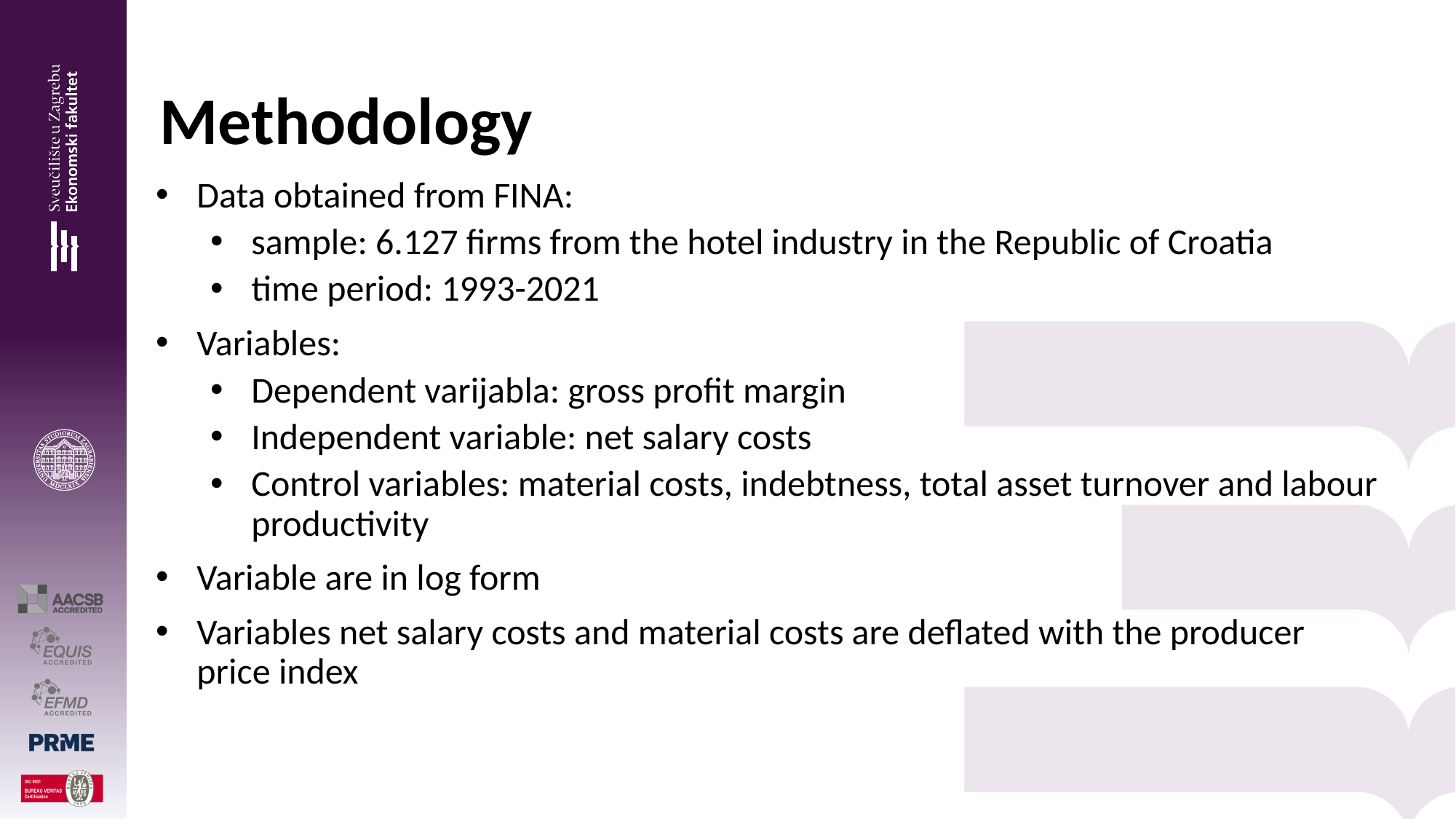

# Methodology
Data obtained from FINA:
sample: 6.127 firms from the hotel industry in the Republic of Croatia
time period: 1993-2021
Variables:
Dependent varijabla: gross profit margin
Independent variable: net salary costs
Control variables: material costs, indebtness, total asset turnover and labour productivity
Variable are in log form
Variables net salary costs and material costs are deflated with the producer price index